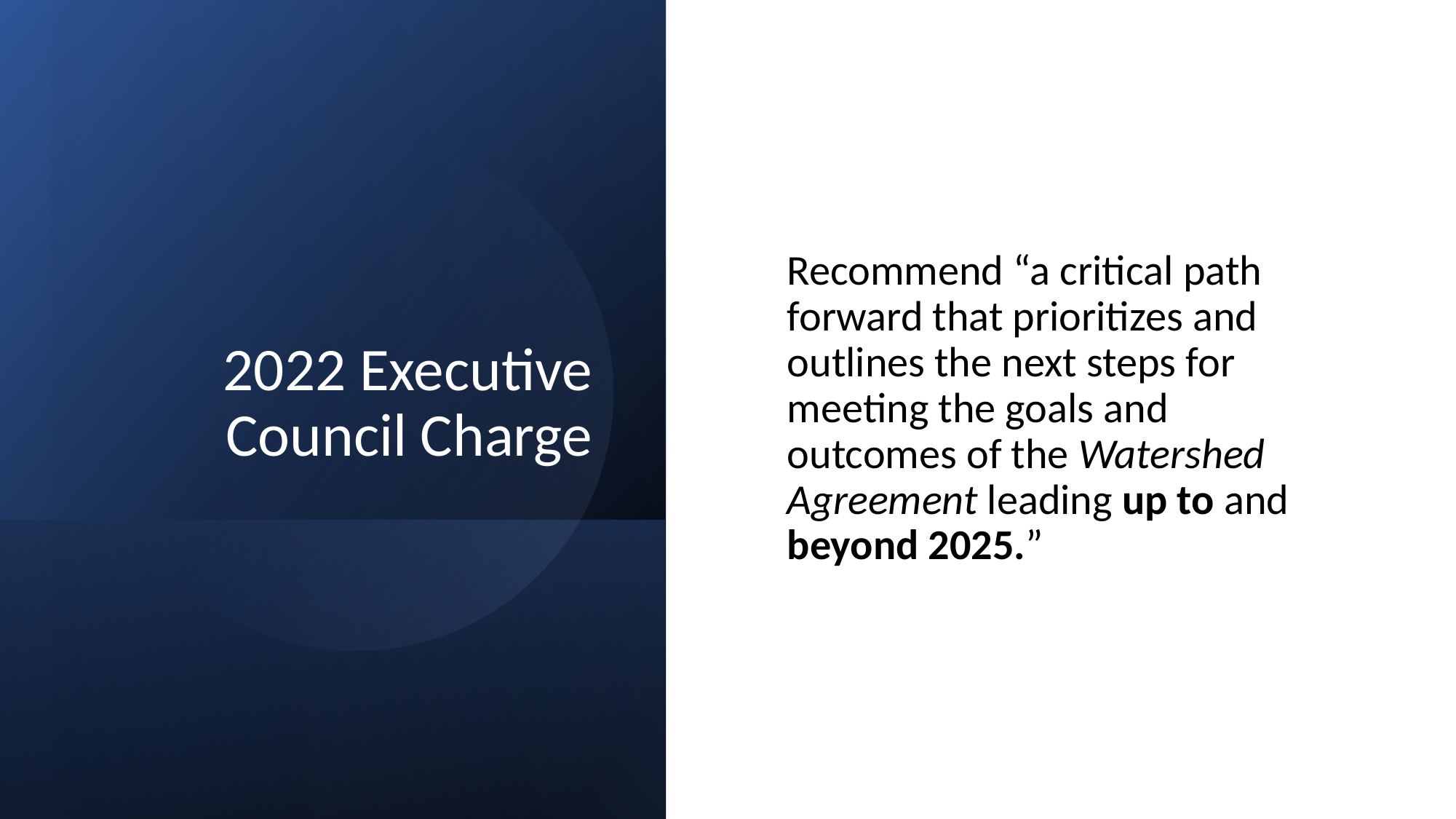

# 2022 Executive Council Charge

Recommend “a critical path forward that prioritizes and outlines the next steps for meeting the goals and outcomes of the Watershed Agreement leading up to and beyond 2025.”